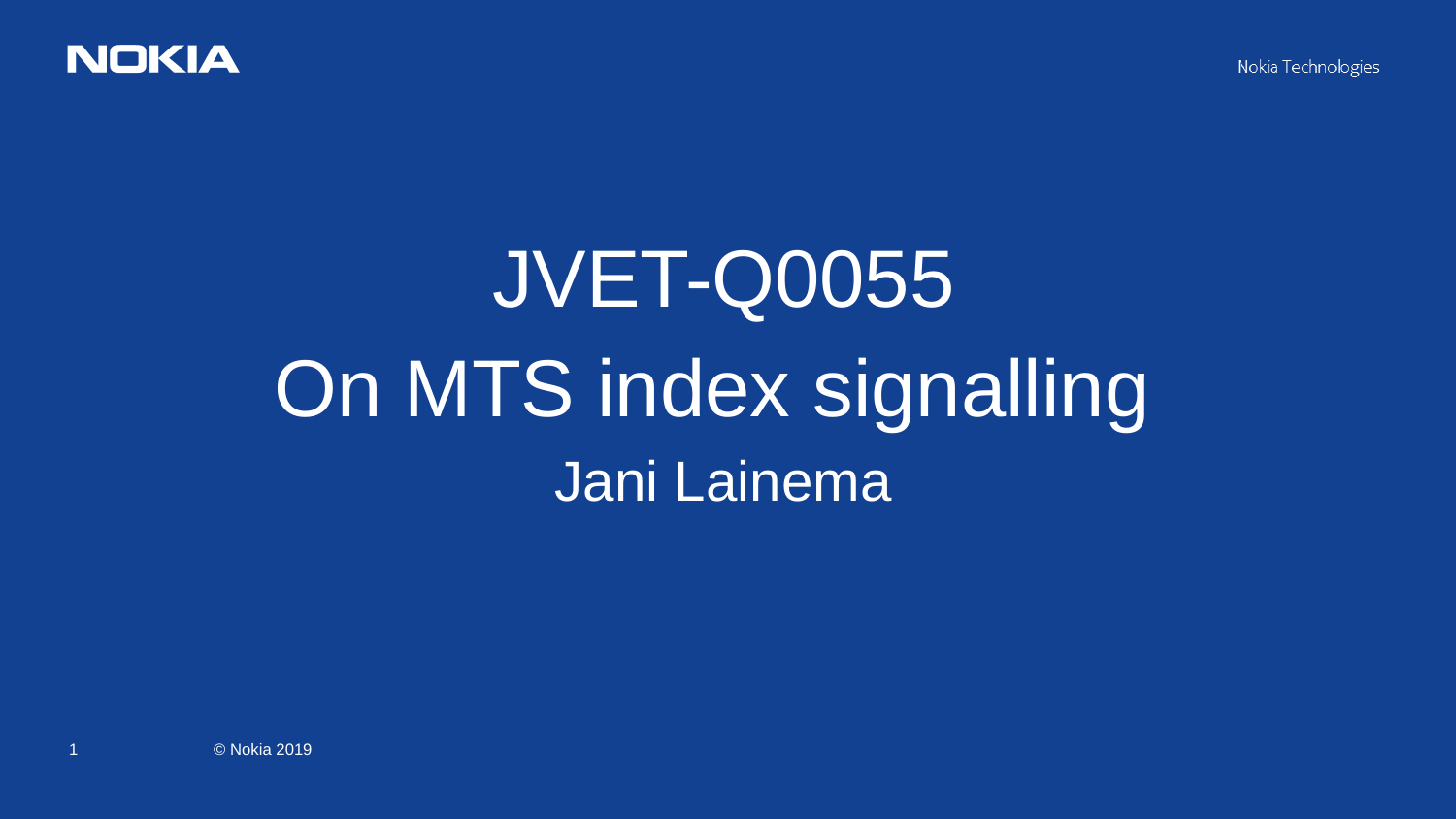

JVET-Q0055
On MTS index signalling
Jani Lainema